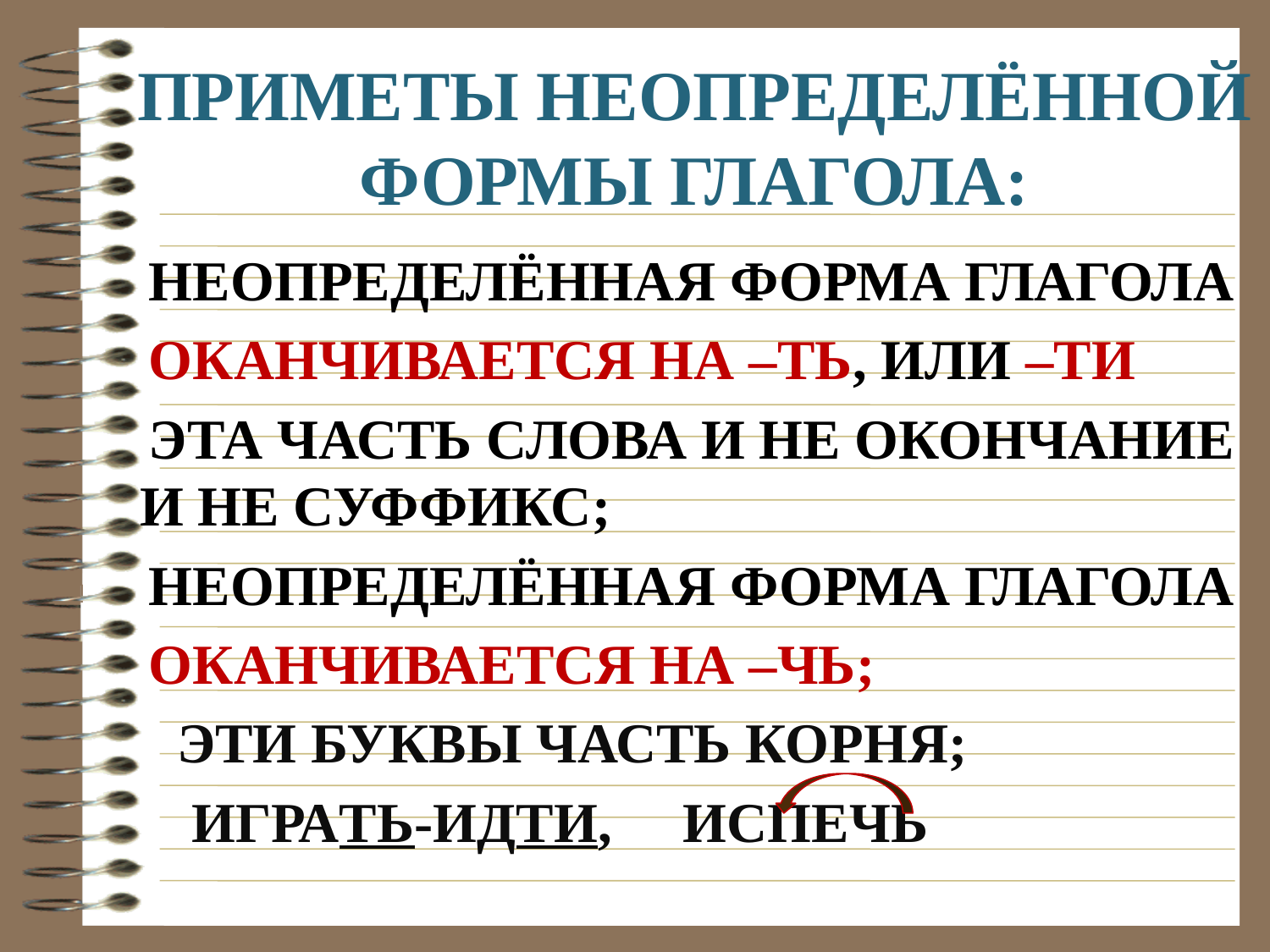

# ПРИМЕТЫ НЕОПРЕДЕЛЁННОЙ ФОРМЫ ГЛАГОЛА:
    НЕОПРЕДЕЛЁННАЯ ФОРМА ГЛАГОЛА
    ОКАНЧИВАЕТСЯ НА –ТЬ, ИЛИ –ТИ
    ЭТА ЧАСТЬ СЛОВА И НЕ ОКОНЧАНИЕ   И НЕ СУФФИКС;
    НЕОПРЕДЕЛЁННАЯ ФОРМА ГЛАГОЛА
    ОКАНЧИВАЕТСЯ НА –ЧЬ;
      ЭТИ БУКВЫ ЧАСТЬ КОРНЯ;
       ИГРАТЬ-ИДТИ,     ИСПЕЧЬ